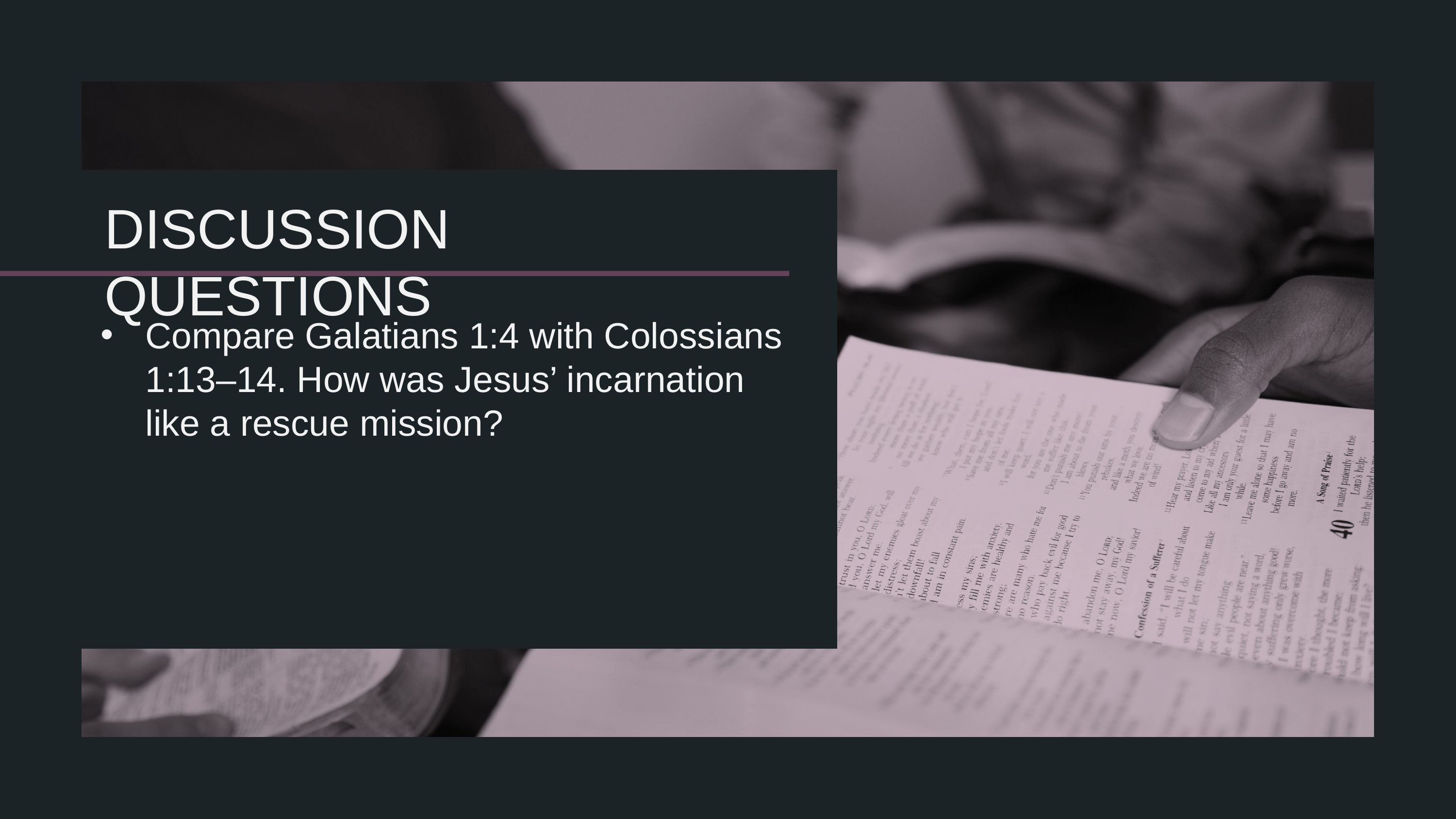

Compare Galatians 1:4 with Colossians 1:13–14. How was Jesus’ incarnation like a rescue mission?